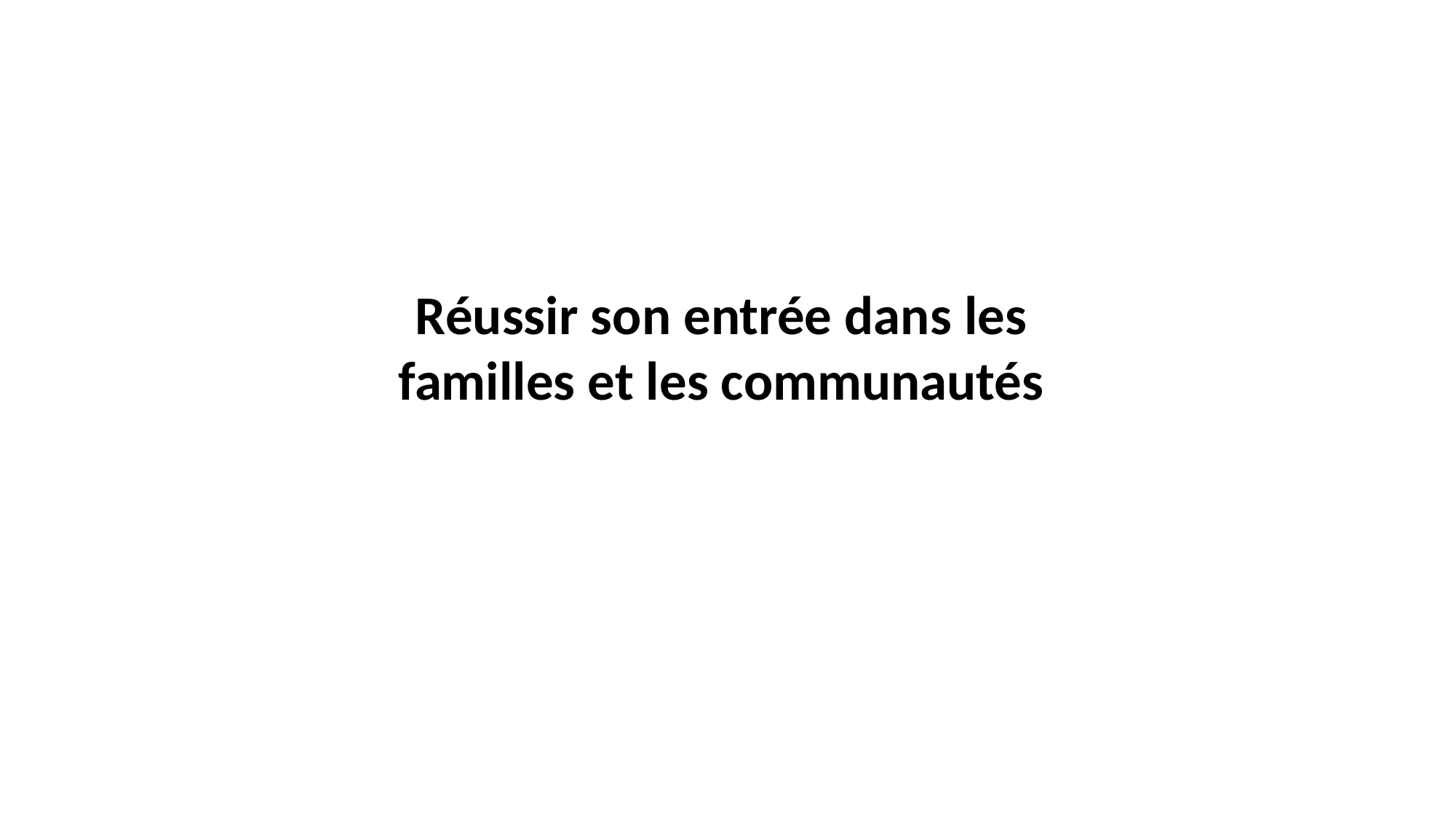

# Réussir son entrée dans les familles et les communautés